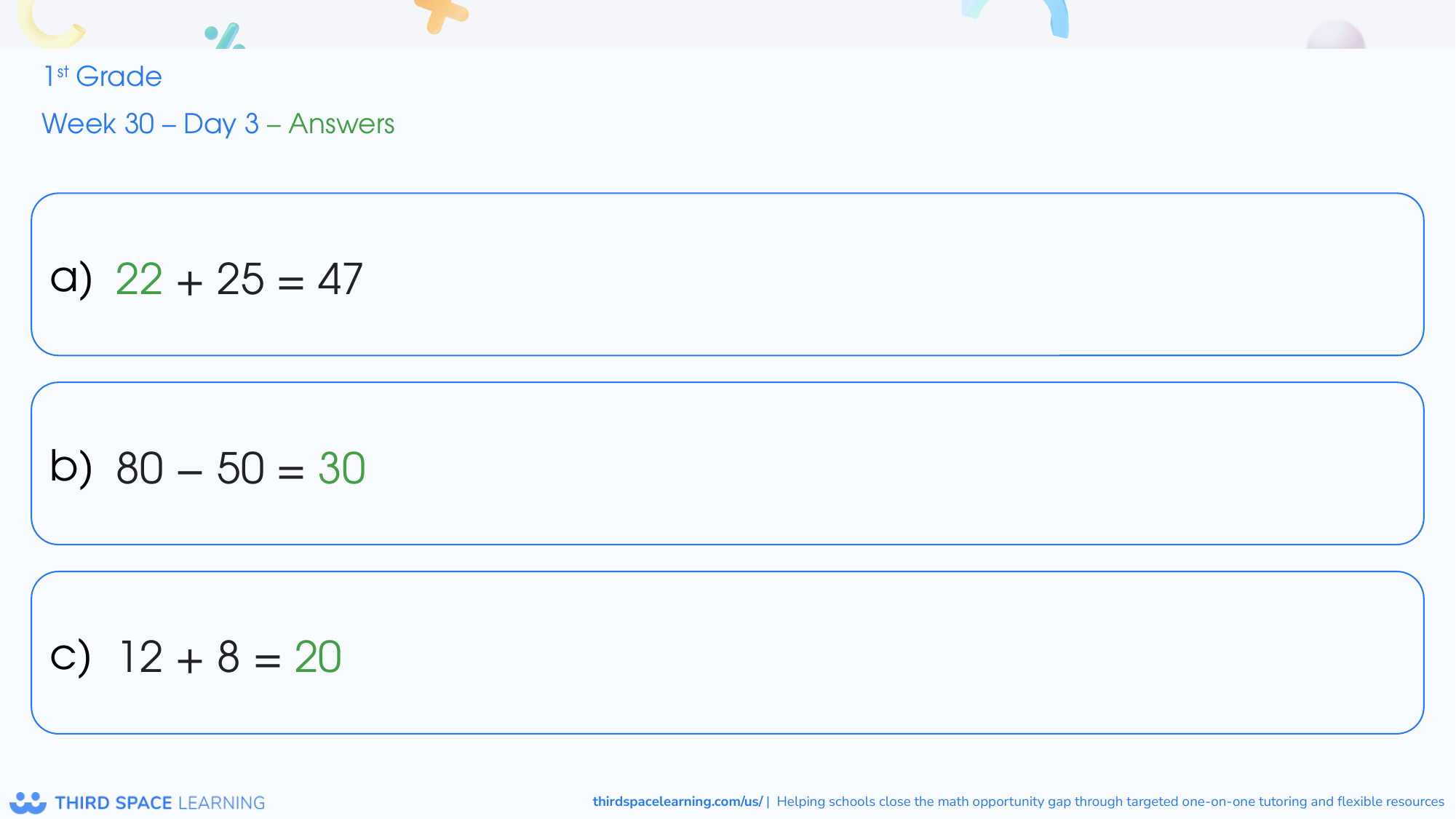

1st Grade
Week 30 – Day 3 – Answers
22 + 25 = 47
80 − 50 = 30
12 + 8 = 20